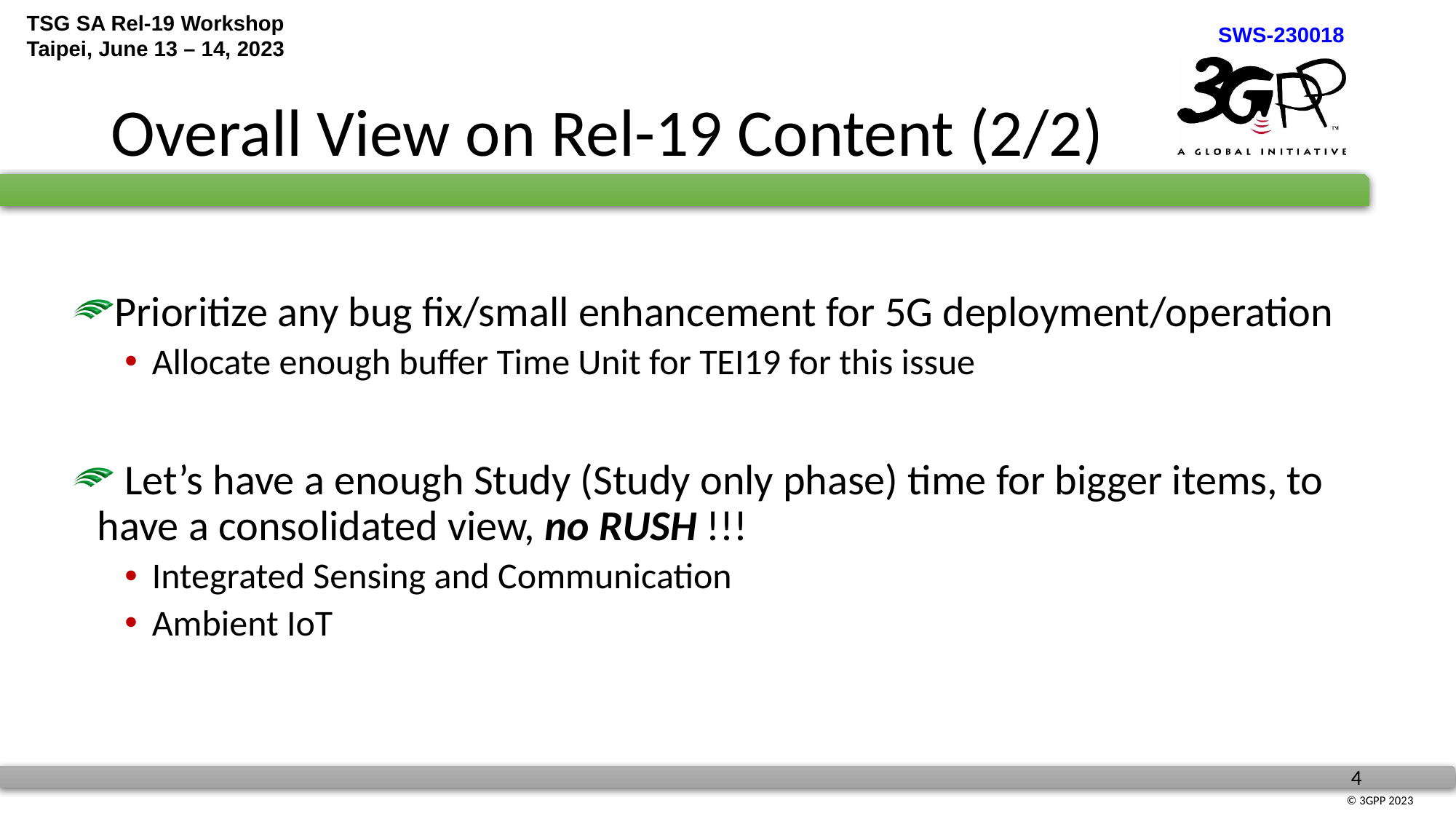

# Overall View on Rel-19 Content (2/2)

Prioritize any bug fix/small enhancement for 5G deployment/operation
Allocate enough buffer Time Unit for TEI19 for this issue

 Let’s have a enough Study (Study only phase) time for bigger items, to have a consolidated view, no RUSH !!!
Integrated Sensing and Communication
Ambient IoT